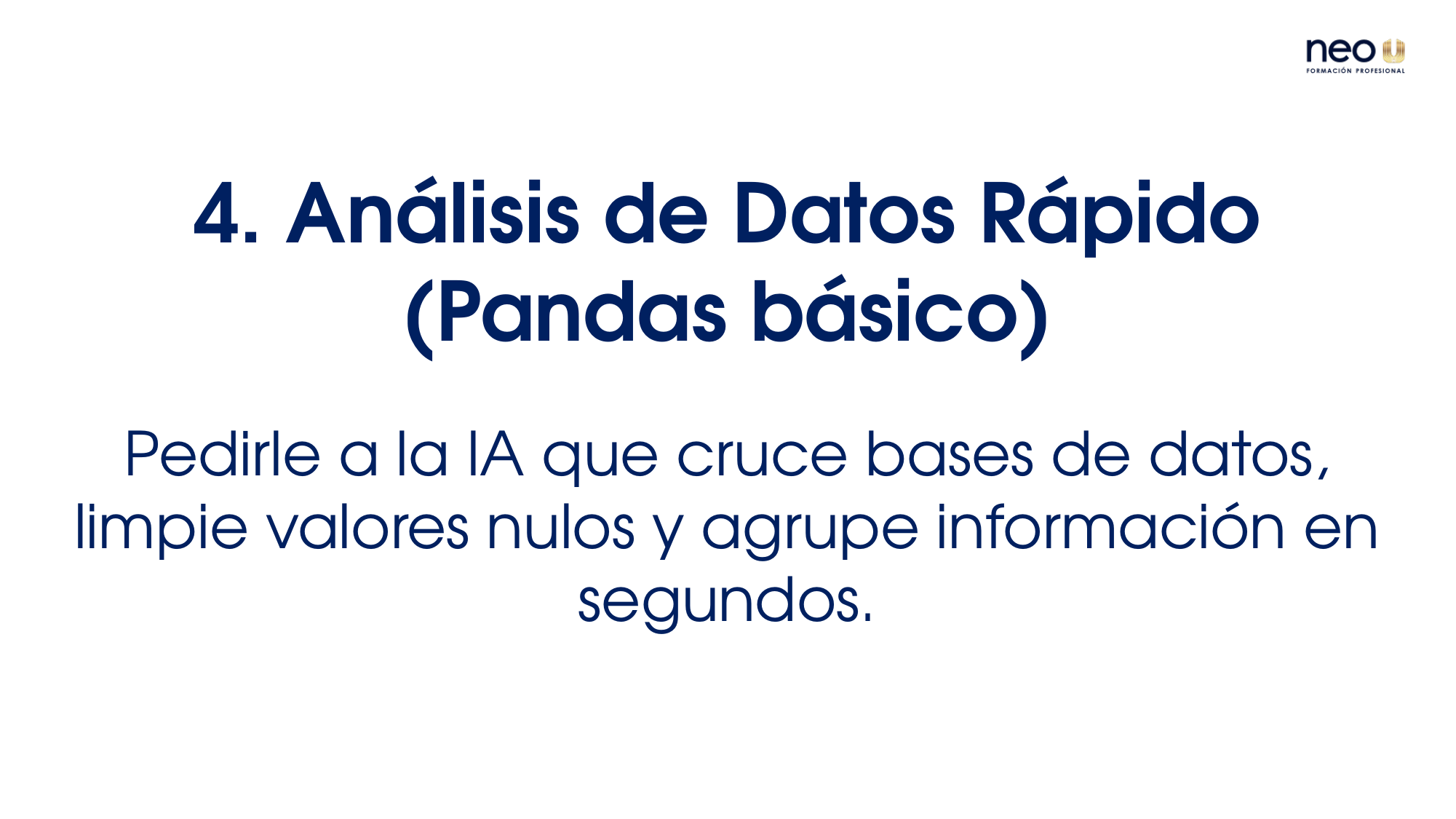

4. Análisis de Datos Rápido (Pandas básico)
Pedirle a la IA que cruce bases de datos, limpie valores nulos y agrupe información en segundos.